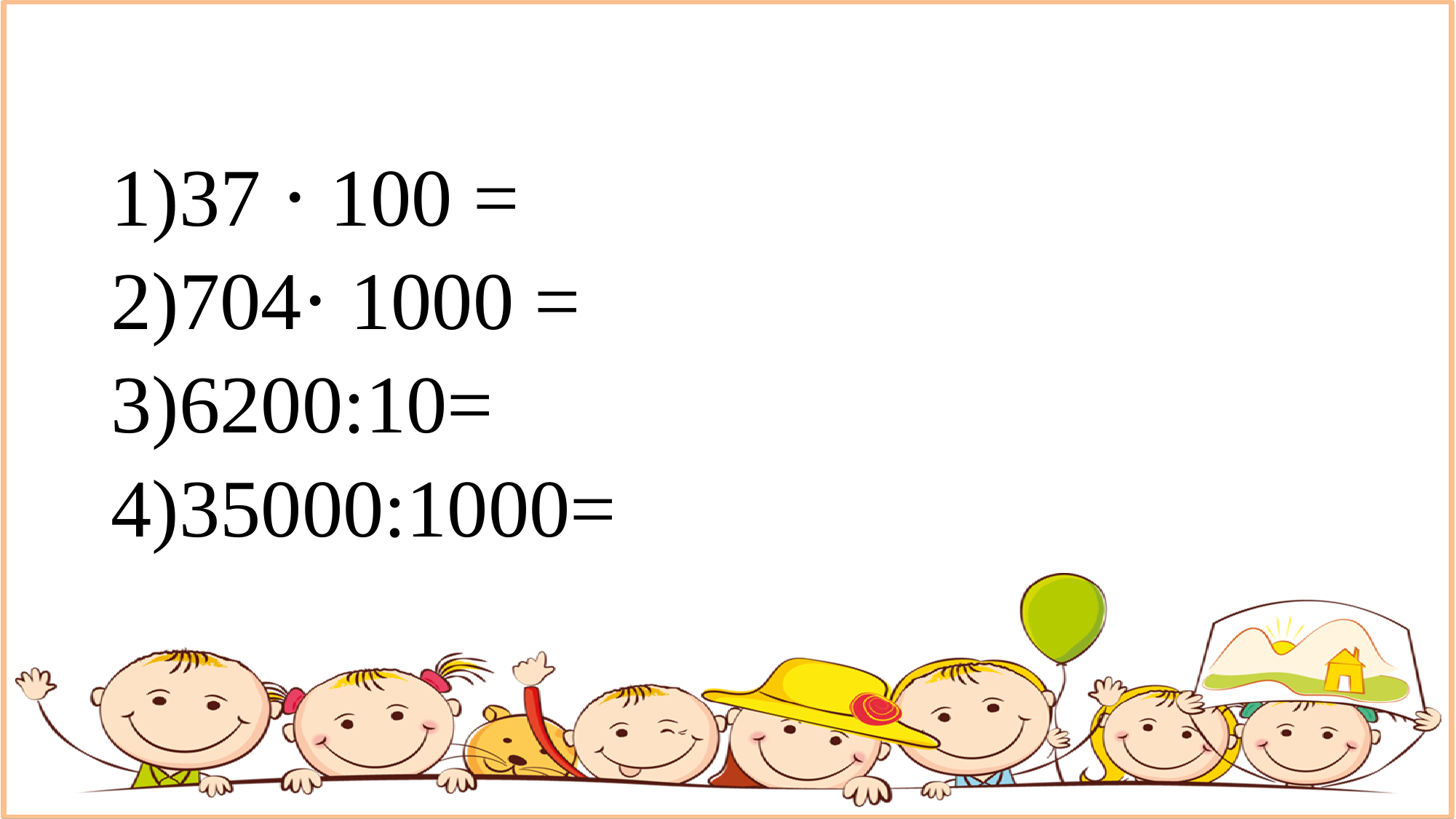

#
37 ⋅ 100 =
704⋅ 1000 =
6200:10=
35000:1000=